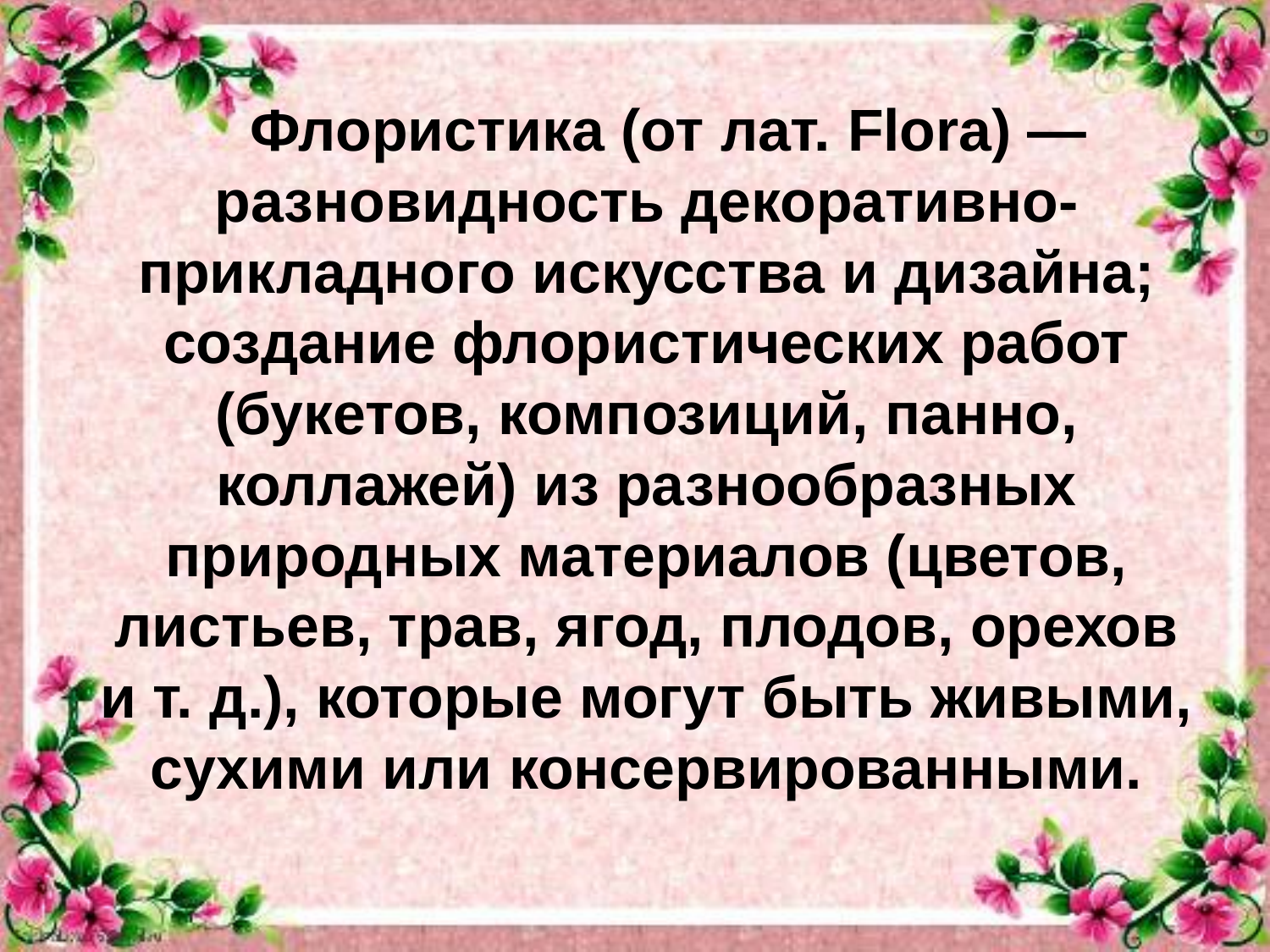

Флористика (от лат. Flora) — разновидность декоративно-прикладного искусства и дизайна; создание флористических работ (букетов, композиций, панно, коллажей) из разнообразных природных материалов (цветов, листьев, трав, ягод, плодов, орехов и т. д.), которые могут быть живыми, сухими или консервированными.